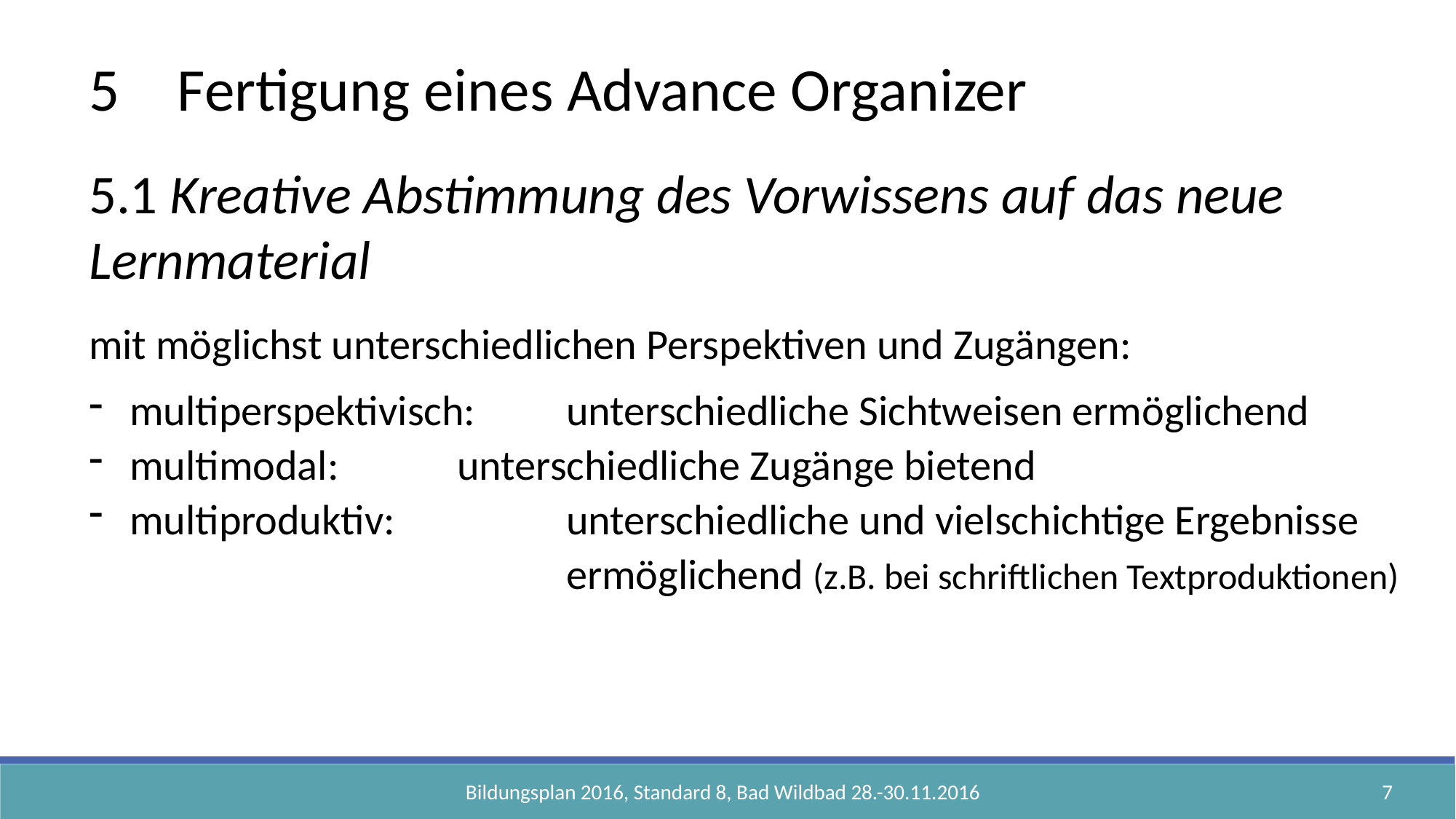

Fertigung eines Advance Organizer

5.1 Kreative Abstimmung des Vorwissens auf das neue Lernmaterial
mit möglichst unterschiedlichen Perspektiven und Zugängen:
multiperspektivisch:	unterschiedliche Sichtweisen ermöglichend
multimodal:		unterschiedliche Zugänge bietend
multiproduktiv:		unterschiedliche und vielschichtige Ergebnisse
				ermöglichend (z.B. bei schriftlichen Textproduktionen)